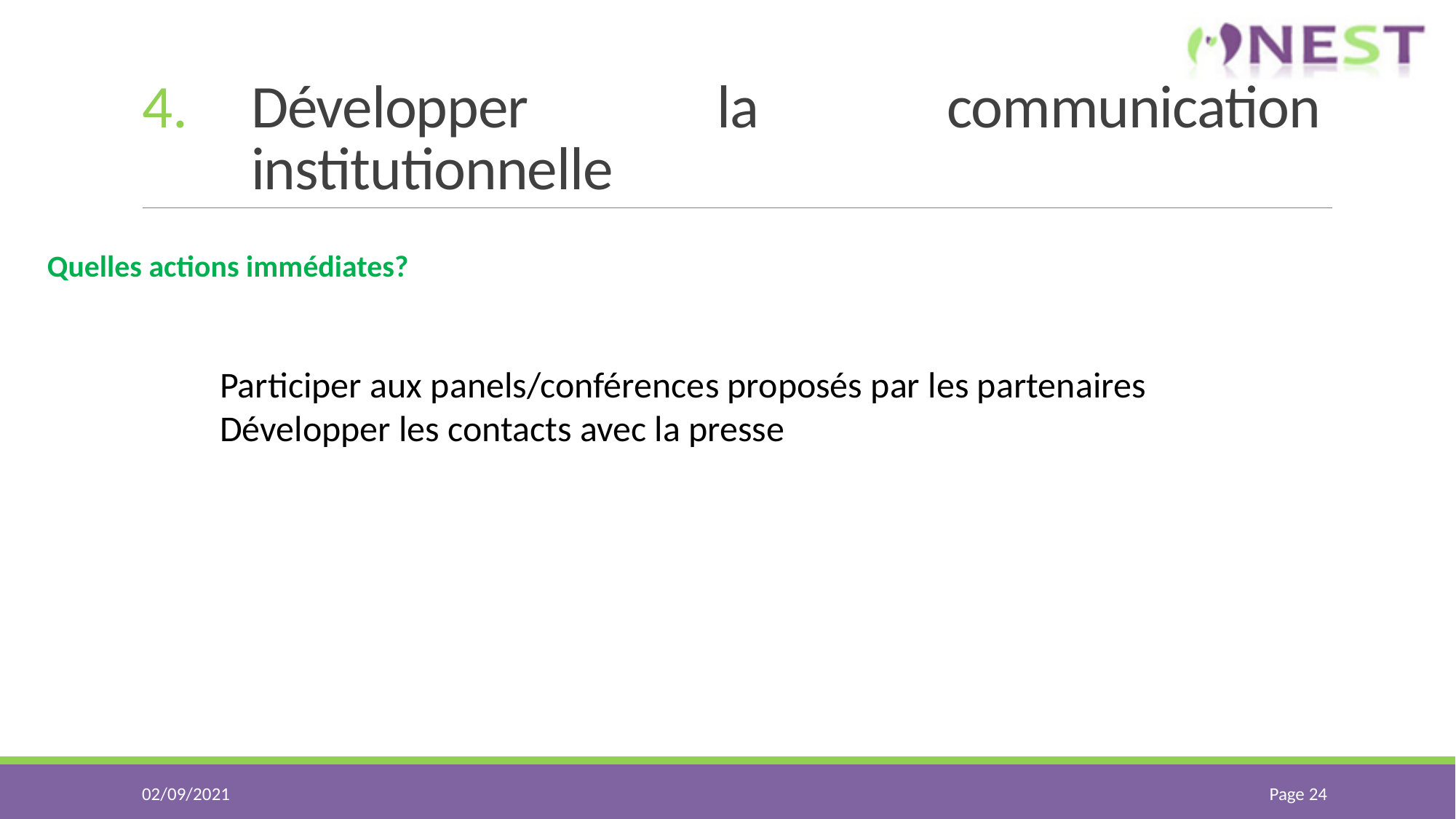

# Développer la communication institutionnelle
Quelles actions immédiates?
Participer aux panels/conférences proposés par les partenaires
Développer les contacts avec la presse
02/09/2021
Page 24